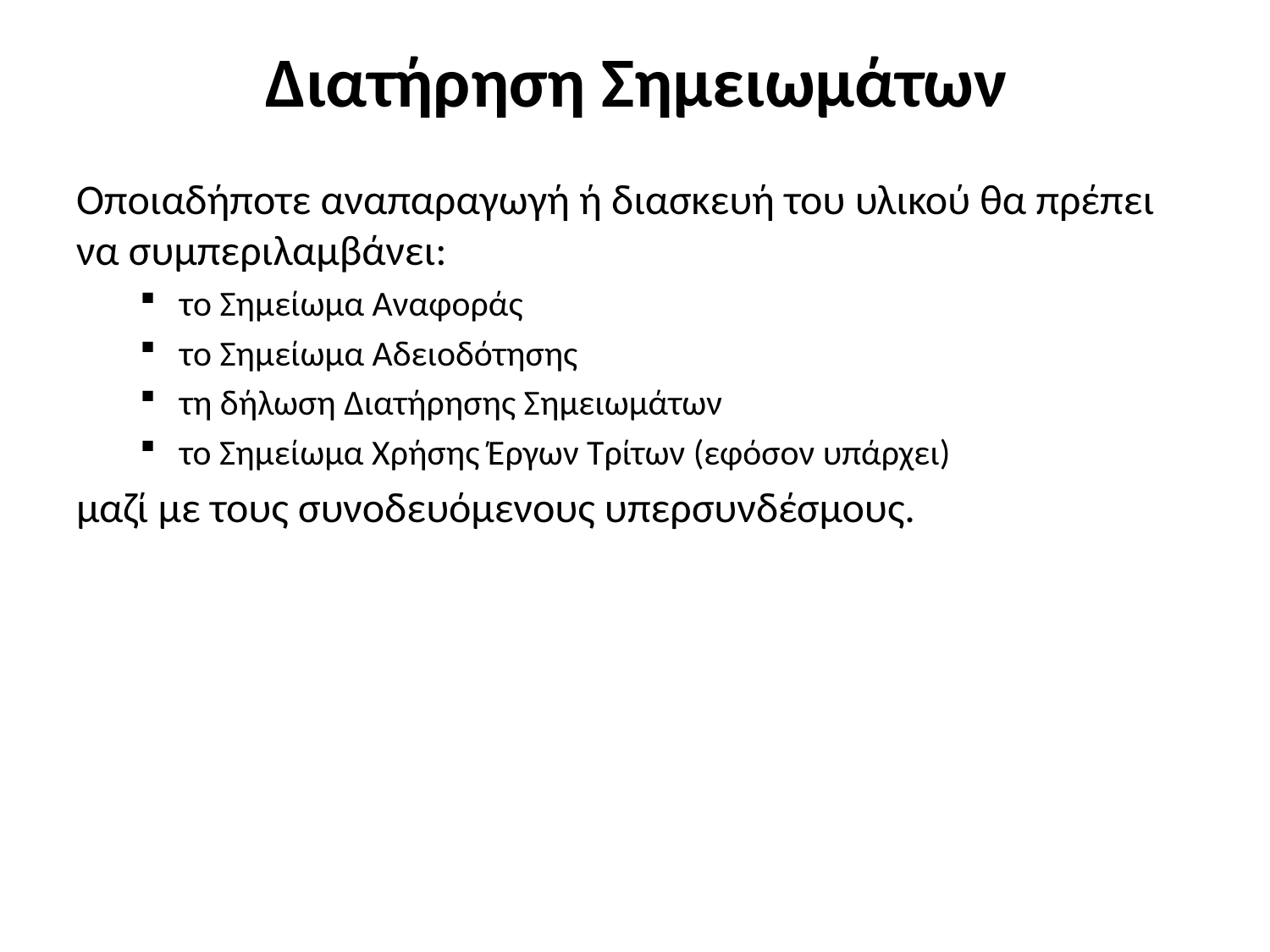

# Διατήρηση Σημειωμάτων
Οποιαδήποτε αναπαραγωγή ή διασκευή του υλικού θα πρέπει να συμπεριλαμβάνει:
το Σημείωμα Αναφοράς
το Σημείωμα Αδειοδότησης
τη δήλωση Διατήρησης Σημειωμάτων
το Σημείωμα Χρήσης Έργων Τρίτων (εφόσον υπάρχει)
μαζί με τους συνοδευόμενους υπερσυνδέσμους.